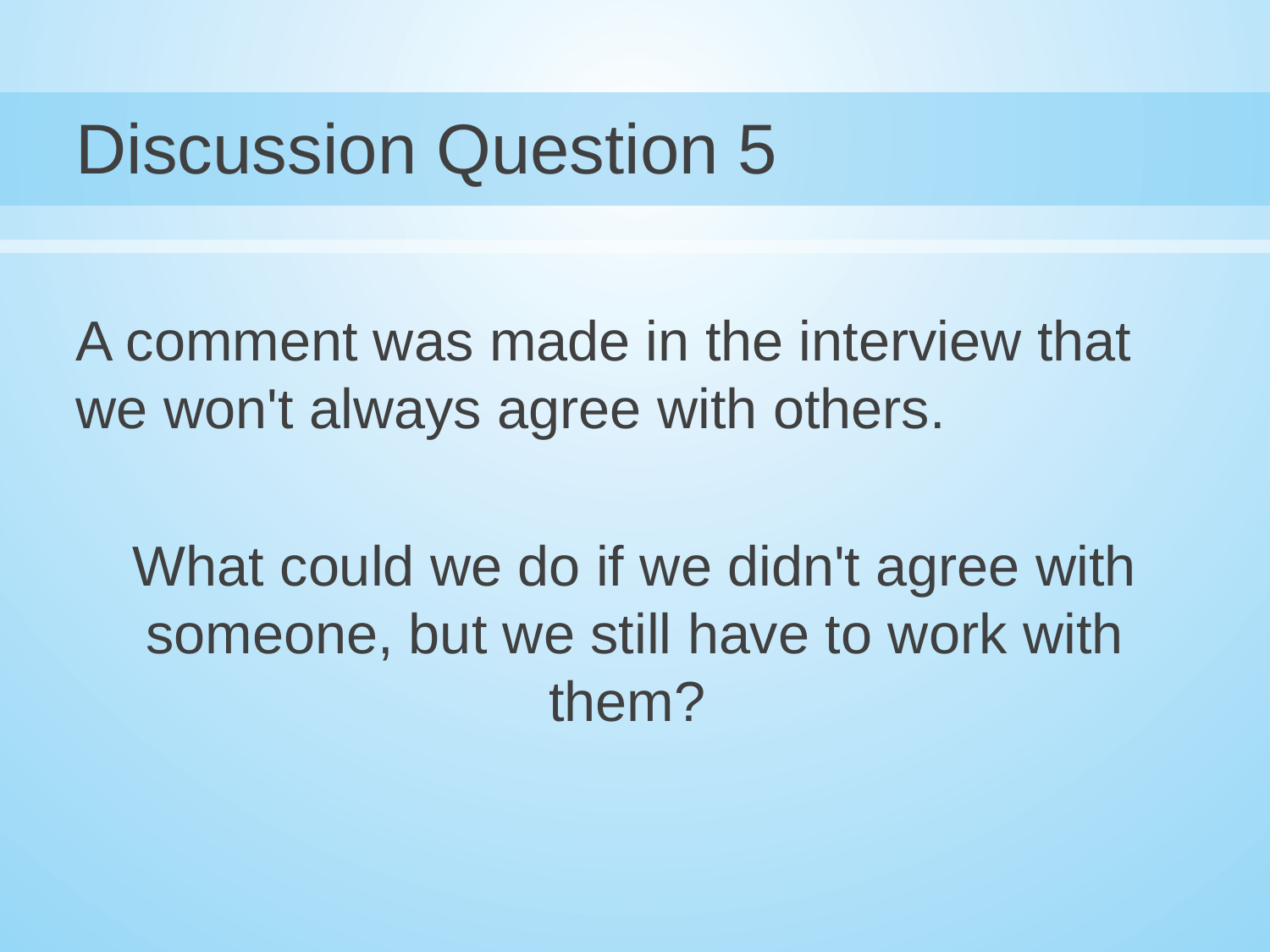

# Discussion Question 5
A comment was made in the interview that we won't always agree with others.

What could we do if we didn't agree with someone, but we still have to work with them?